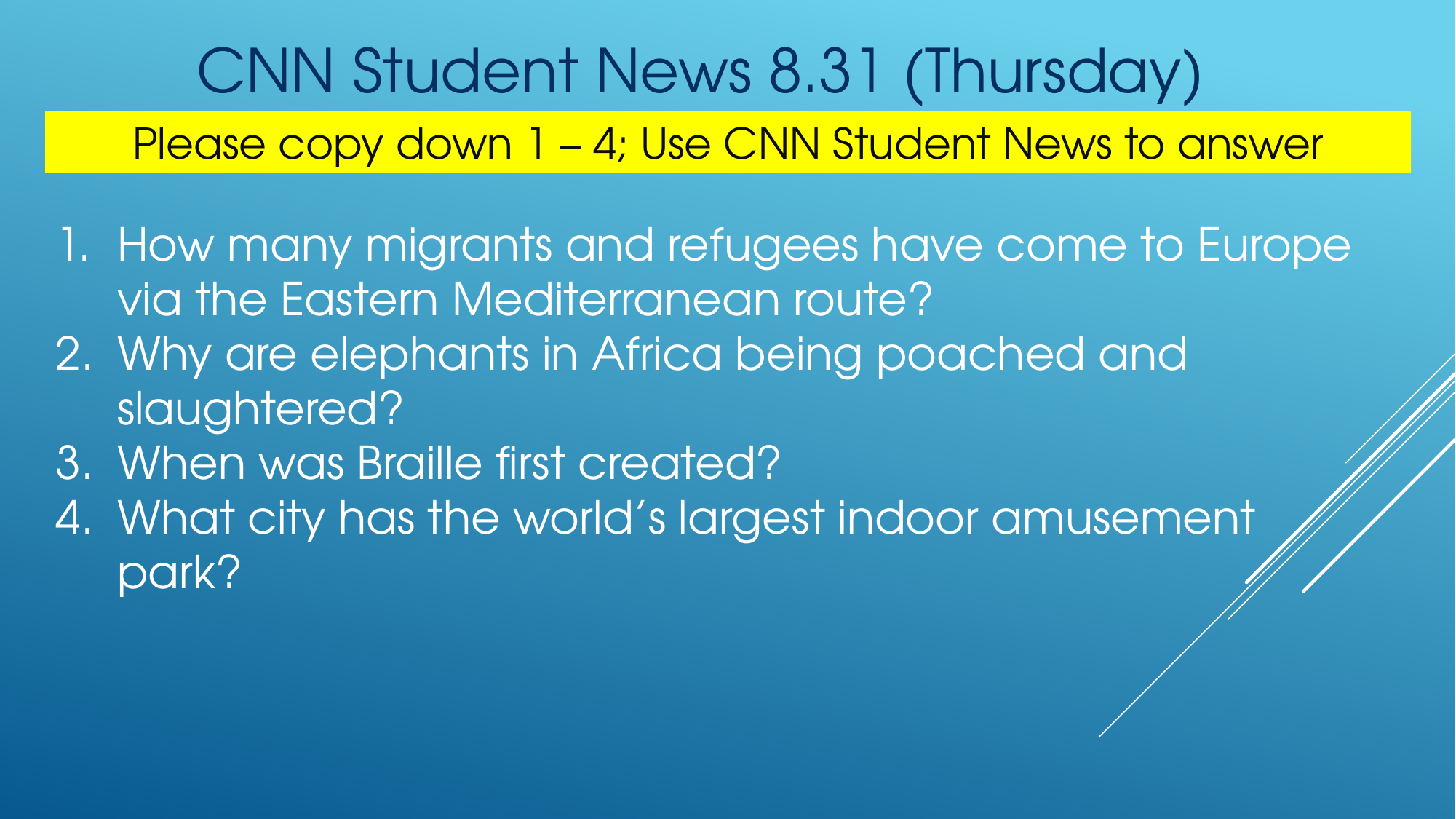

CNN Student News 8.31 (Thursday)
Please copy down 1 – 4; Use CNN Student News to answer
How many migrants and refugees have come to Europe via the Eastern Mediterranean route?
Why are elephants in Africa being poached and slaughtered?
When was Braille first created?
What city has the world’s largest indoor amusement park?